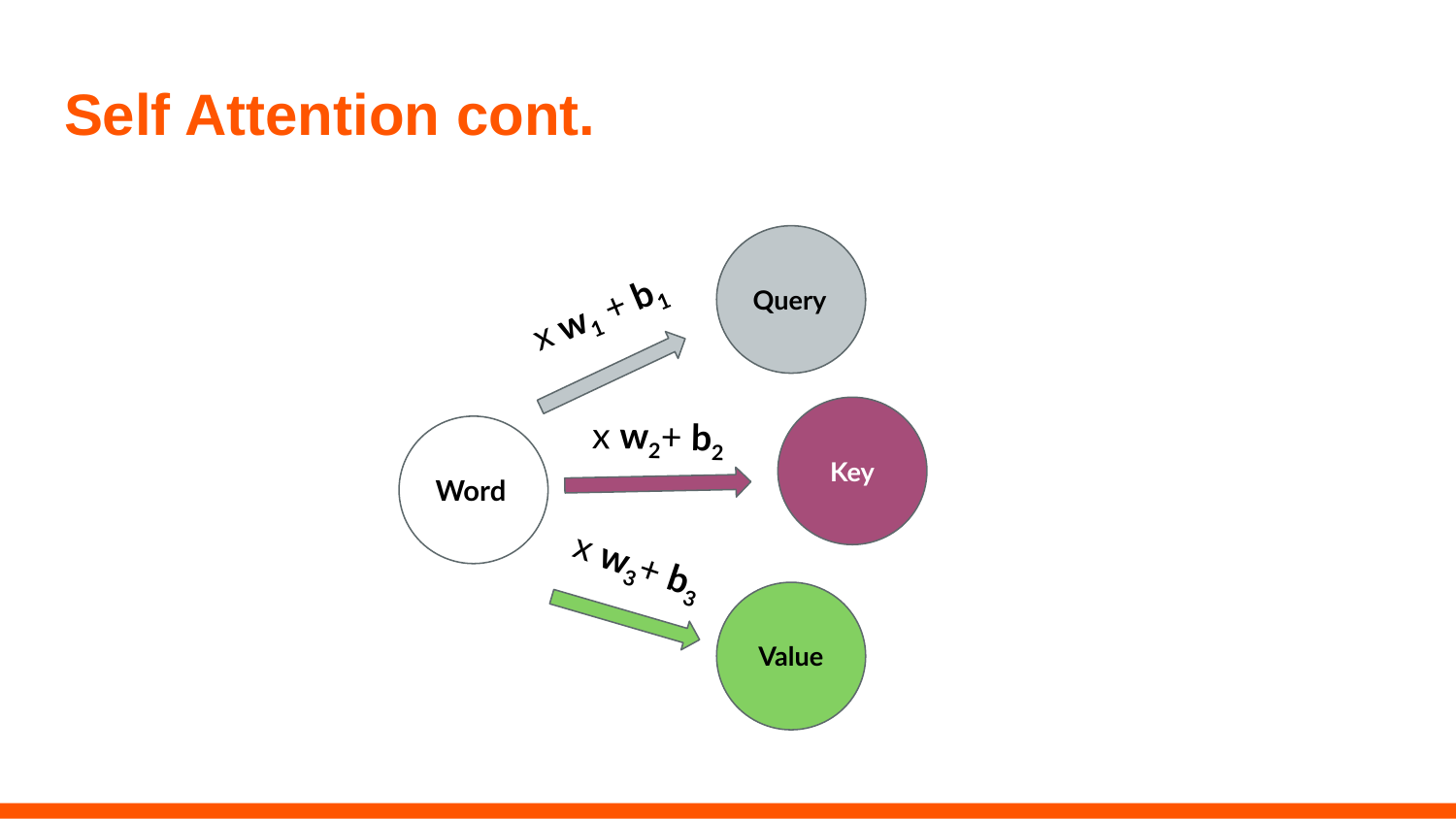

# Self Attention cont.

Query
x w1 + b1

Key
x w2+ b2
Word

x w3+ b3
Value